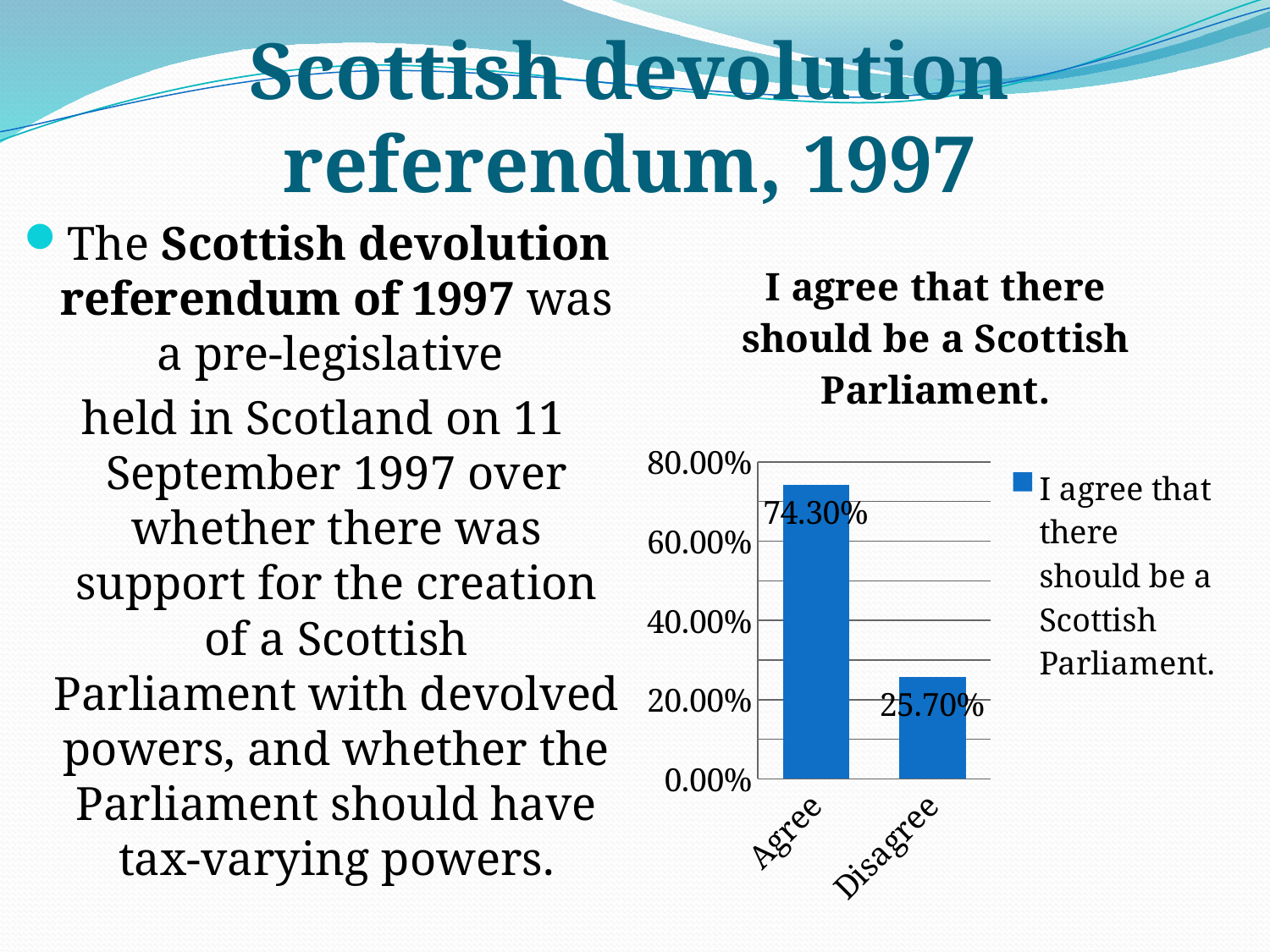

# Scottish devolution referendum, 1997
The Scottish devolution referendum of 1997 was a pre-legislative
 held in Scotland on 11 September 1997 over whether there was support for the creation of a Scottish Parliament with devolved powers, and whether the Parliament should have tax-varying powers.

### Chart:

| Category | I agree that there should be a Scottish Parliament. |
|---|---|
| Agree | 0.7430000000000012 |
| Disagree | 0.257 |